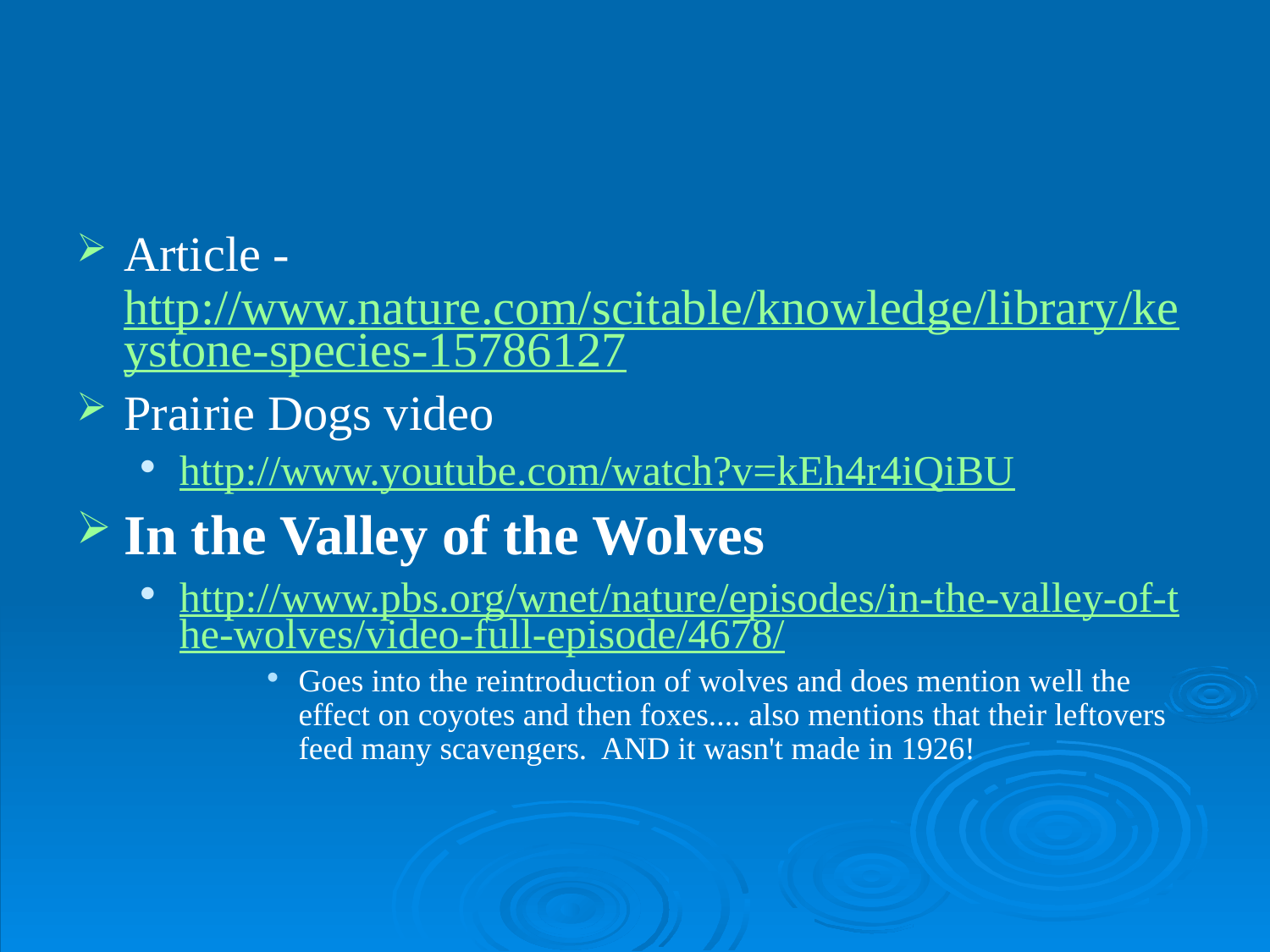

#
Article - http://www.nature.com/scitable/knowledge/library/keystone-species-15786127
Prairie Dogs video
http://www.youtube.com/watch?v=kEh4r4iQiBU
In the Valley of the Wolves
http://www.pbs.org/wnet/nature/episodes/in-the-valley-of-the-wolves/video-full-episode/4678/
Goes into the reintroduction of wolves and does mention well the effect on coyotes and then foxes.... also mentions that their leftovers feed many scavengers.  AND it wasn't made in 1926!